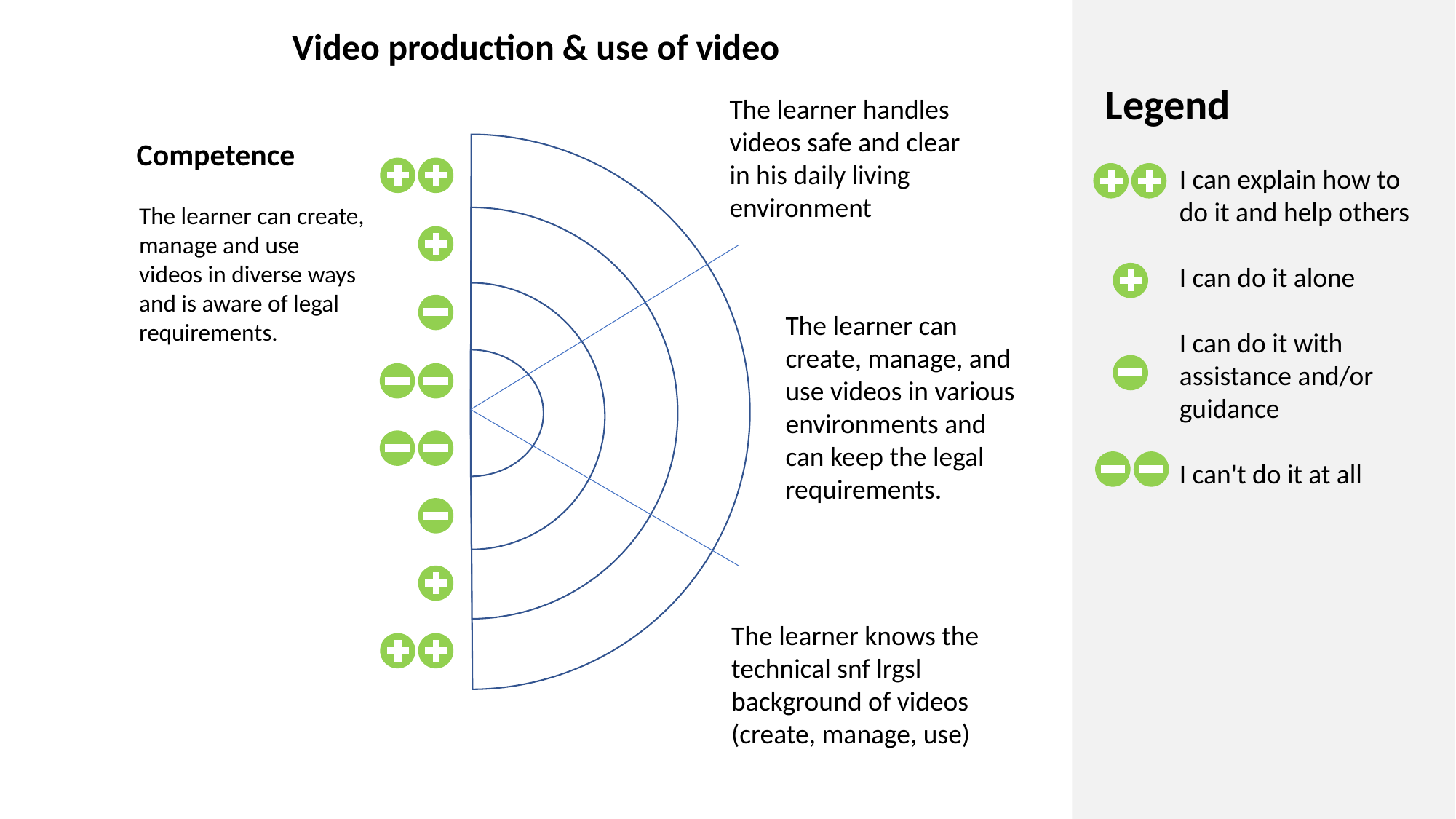

Video production & use of video
Legend

	I can explain how to do it and help others

	I can do it alone

	I can do it with assistance and/or guidance

	I can't do it at all

The learner handles videos safe and clear in his daily living environment
Competence

The learner can create, manage and use videos in diverse ways and is aware of legal requirements.

The learner can create, manage, and use videos in various environments and can keep the legal requirements.

The learner knows the technical snf lrgsl background of videos (create, manage, use)